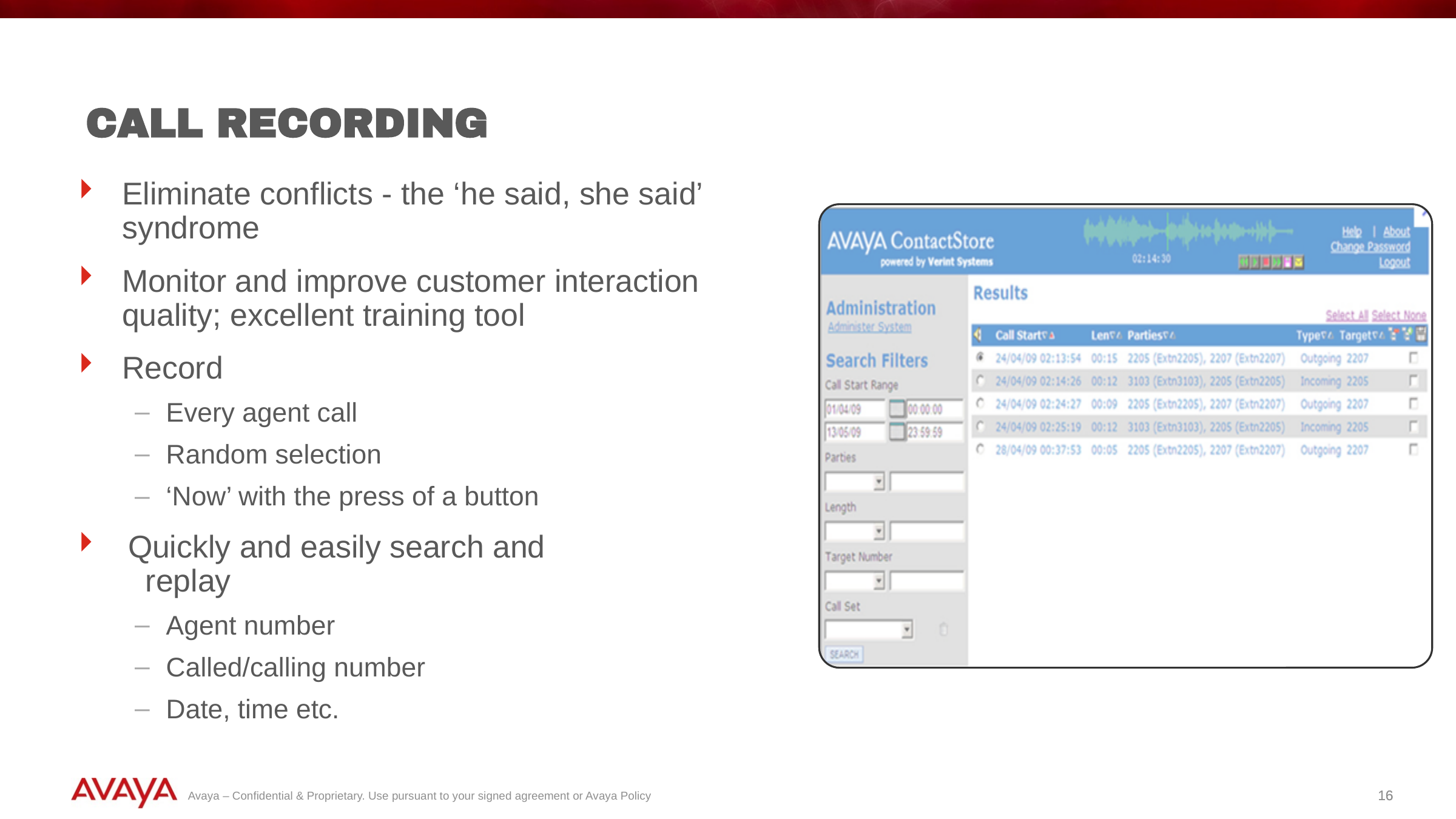

# Call Recording
Eliminate conflicts - the ‘he said, she said’ syndrome
Monitor and improve customer interaction quality; excellent training tool
Record
Every agent call
Random selection
‘Now’ with the press of a button
Quickly and easily search and                            replay
Agent number
Called/calling number
Date, time etc.